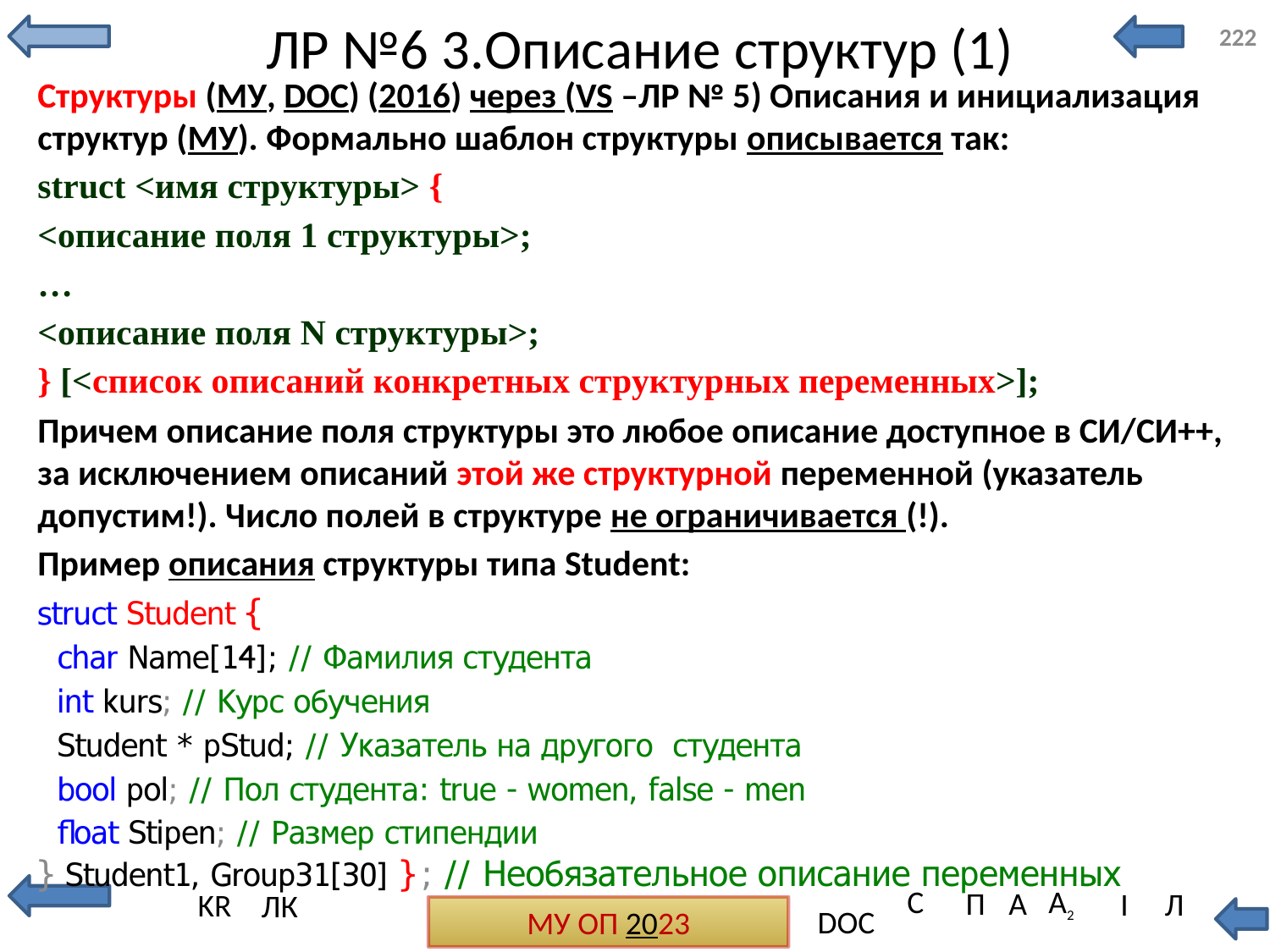

# ЛР №6 3.Описание структур (1)
222
Структуры (МУ, DOC) (2016) через (VS –ЛР № 5) Описания и инициализация структур (МУ). Формально шаблон структуры описывается так:
struct <имя структуры> {
<описание поля 1 структуры>;
…
<описание поля N структуры>;
} [<список описаний конкретных структурных переменных>];
Причем описание поля структуры это любое описание доступное в СИ/СИ++, за исключением описаний этой же структурной переменной (указатель допустим!). Число полей в структуре не ограничивается (!).
Пример описания структуры типа Student:
struct Student {
  char Name[14]; // Фамилия студента
  int kurs; // Курс обучения
  Student * pStud; // Указатель на другого  студента
  bool pol; // Пол студента: true - women, false - men
  float Stipen; // Размер стипендии
} Student1, Group31[30] }; // Необязательное описание переменных